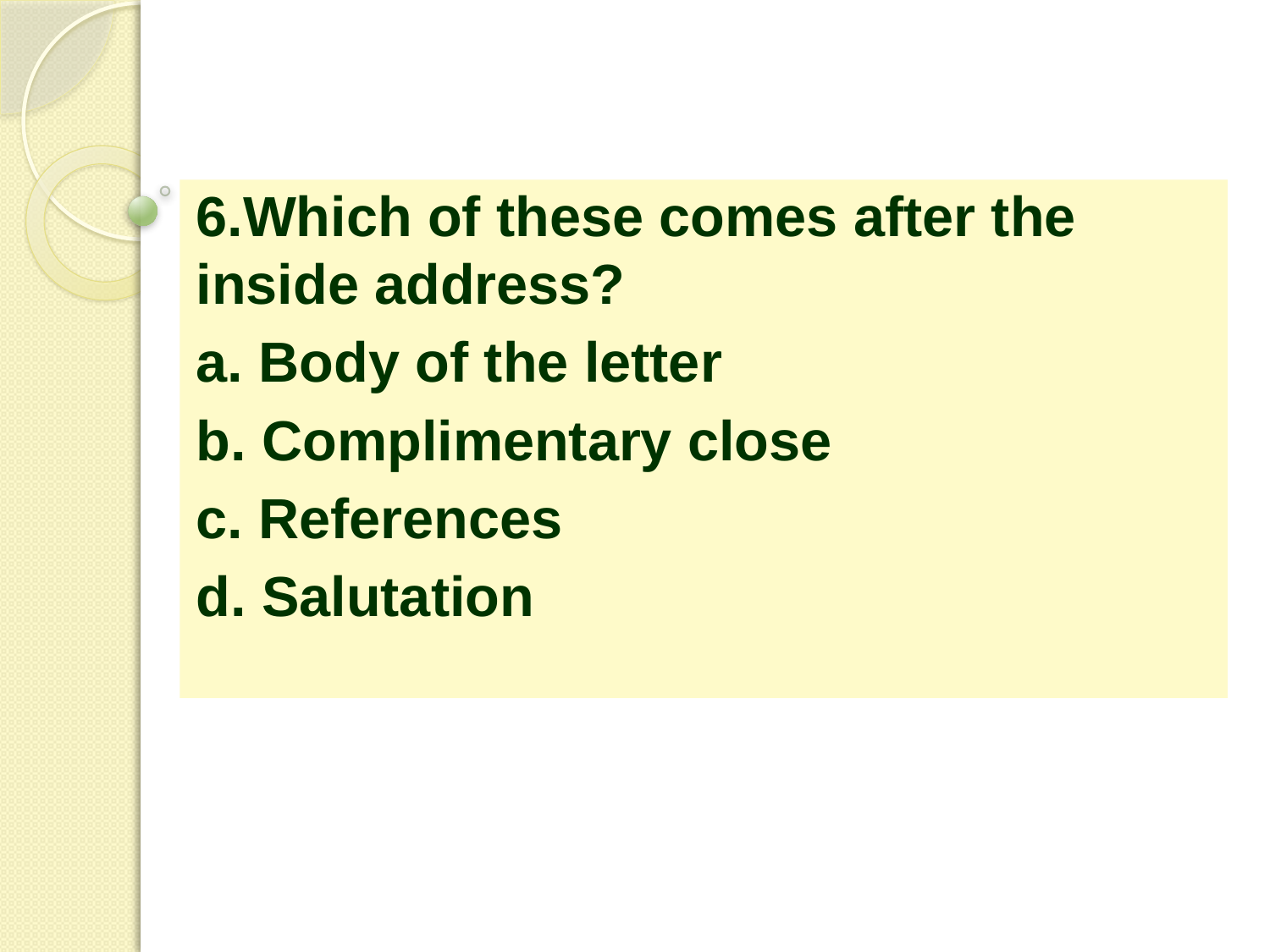

6.Which of these comes after the inside address?
a. Body of the letter
b. Complimentary close
c. References
d. Salutation